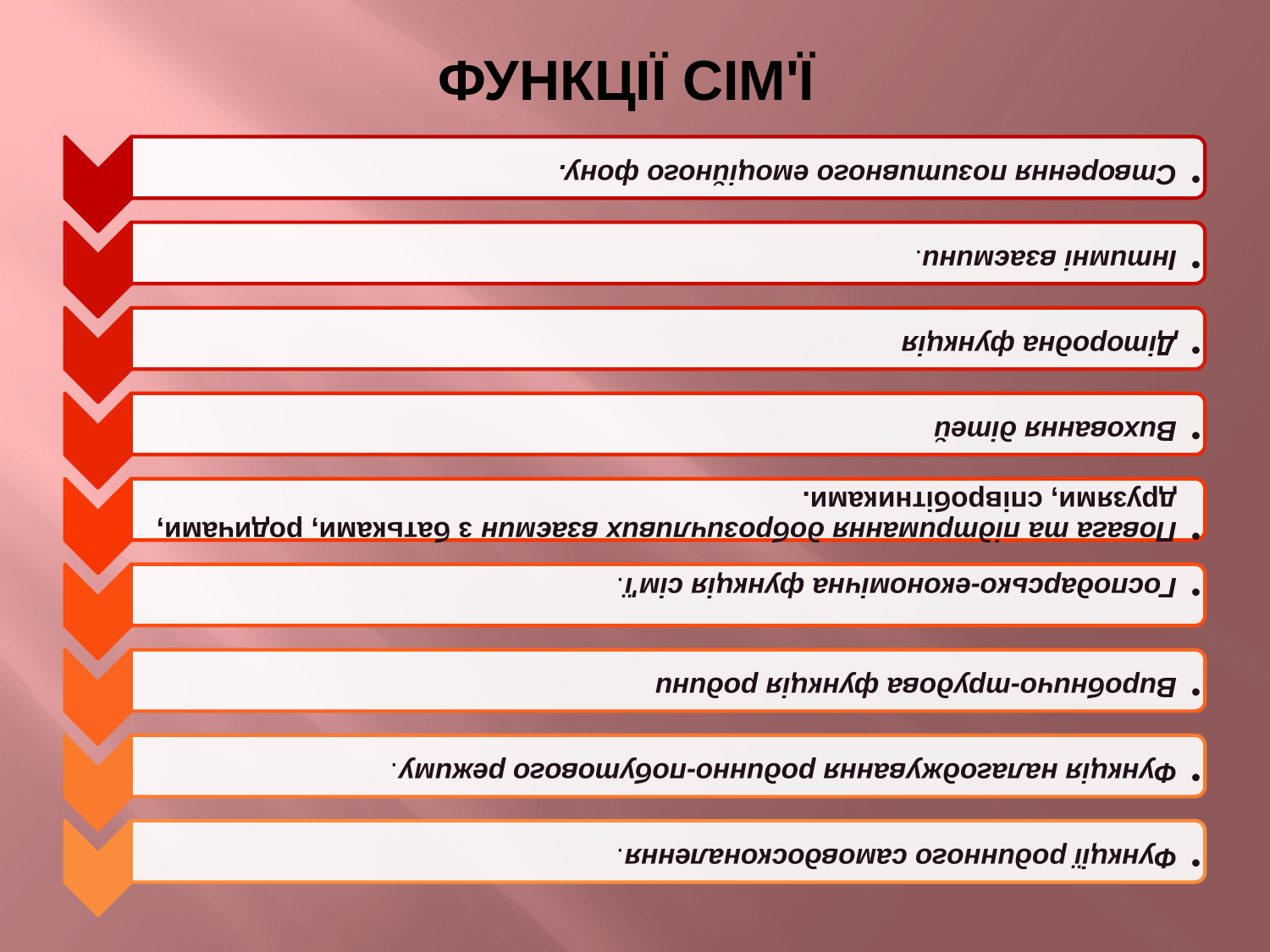

# Функції сім'ї

Створення позитивного емоційного фону.

Інтимні взаємини.

Дітородна функція

Виховання дітей

Повага та підтримання доброзичливих взаємин з батьками, родичами, друзями, співробітниками.

Господарсько-економічна функція сім'ї.

Виробничо-трудова функція родини

Функція налагоджування родинно-побутового режиму.

Функції родинного самовдосконалення.